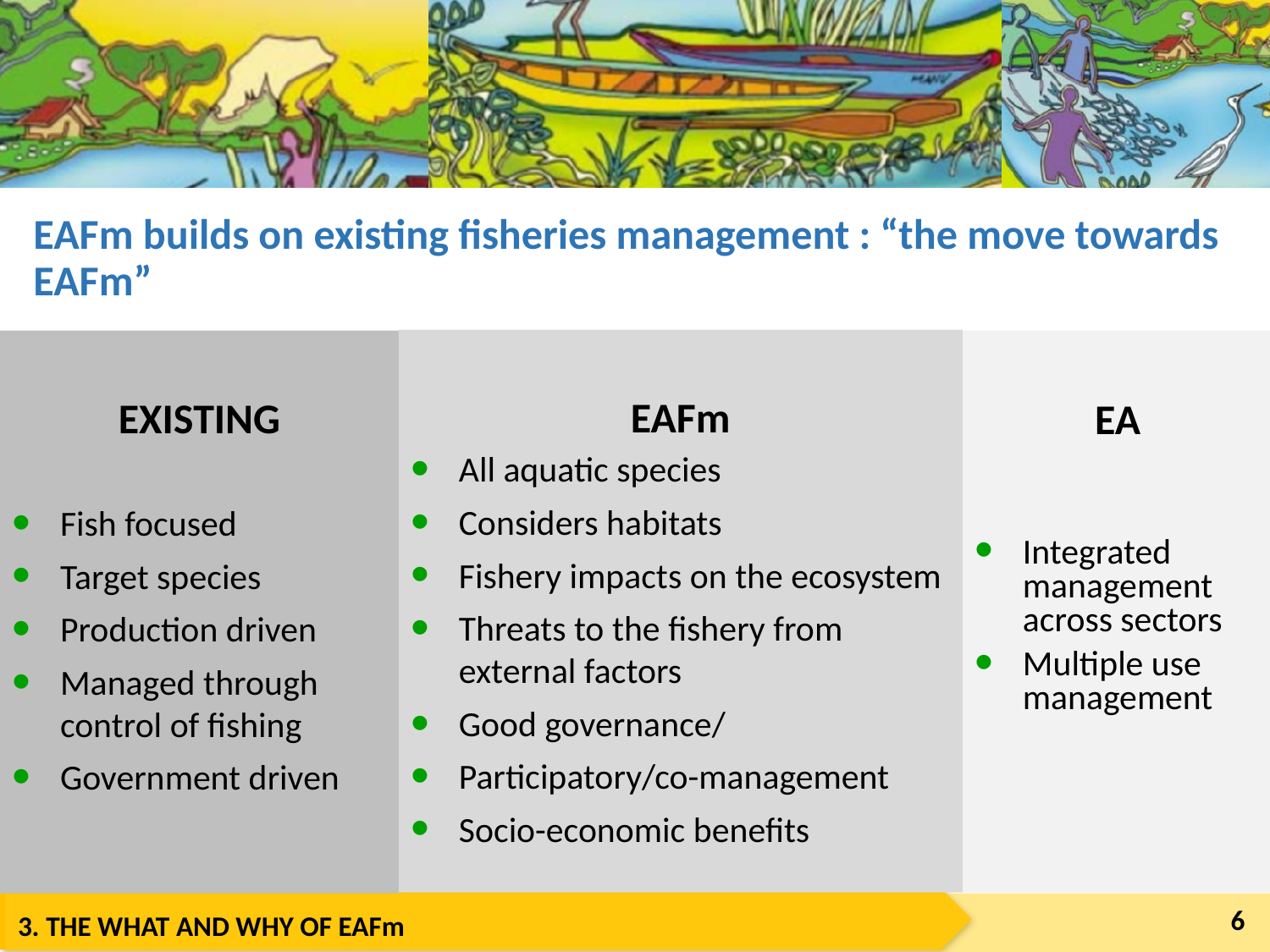

# EAFm builds on existing fisheries management : “the move towards EAFm”

EAFm
All aquatic species
Considers habitats
Fishery impacts on the ecosystem
Threats to the fishery from external factors
Good governance/
Participatory/co-management
Socio-economic benefits

EXISTING

Fish focused
Target species
Production driven
Managed through control of fishing
Government driven

EA

Integrated management across sectors
Multiple use management

6